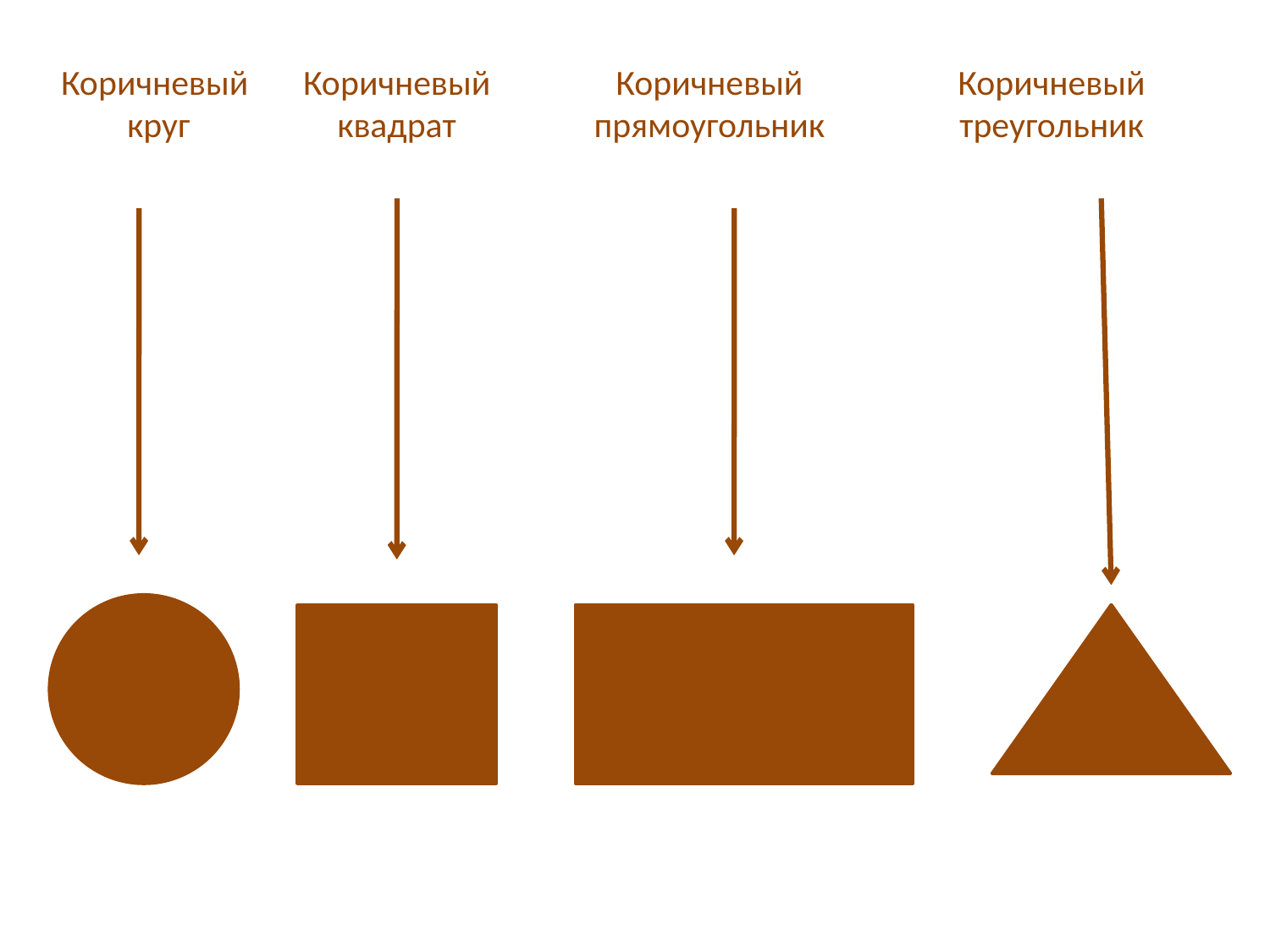

Коричневый
круг
# Коричневый квадрат
Коричневый
прямоугольник
Коричневый
треугольник